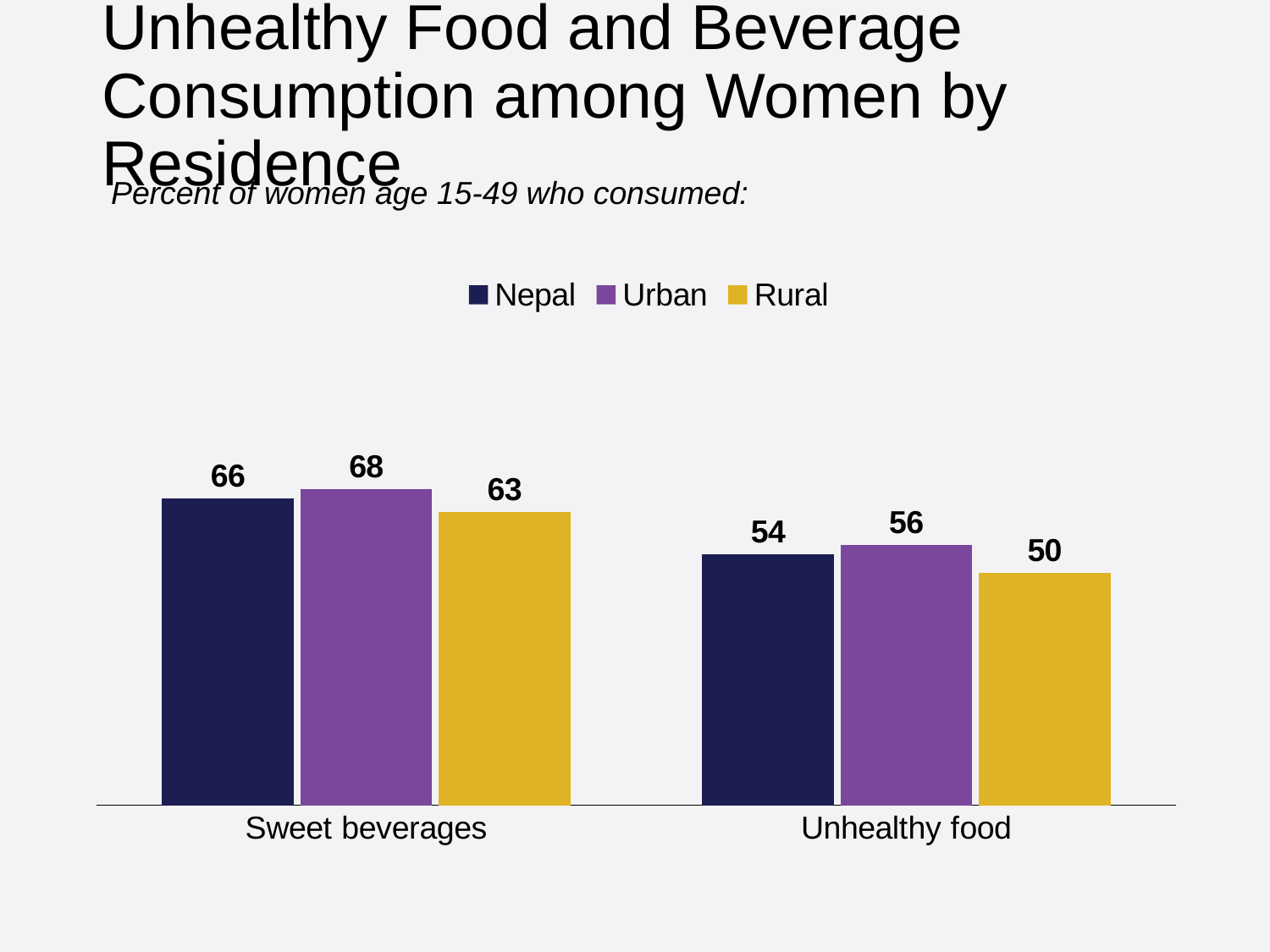

# Unhealthy Food and Beverage Consumption among Women by Residence
Percent of women age 15-49 who consumed:

### Chart

| Category | Nepal | Urban | Rural |
|---|---|---|---|
| Sweet beverages | 66.0 | 68.0 | 63.0 |
| Unhealthy food | 54.0 | 56.0 | 50.0 |